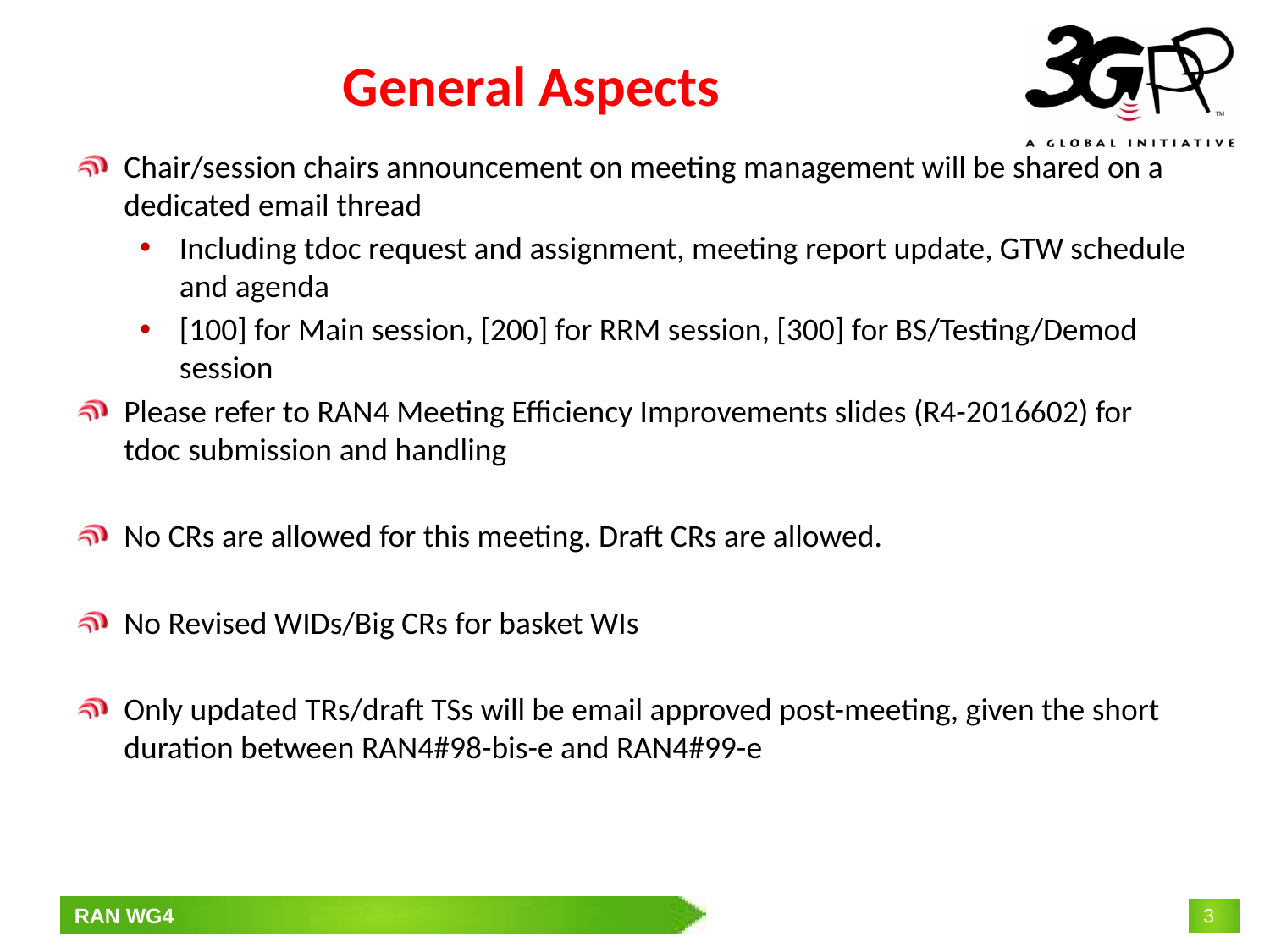

# General Aspects
Chair/session chairs announcement on meeting management will be shared on a dedicated email thread
Including tdoc request and assignment, meeting report update, GTW schedule and agenda
[100] for Main session, [200] for RRM session, [300] for BS/Testing/Demod session
Please refer to RAN4 Meeting Efficiency Improvements slides (R4-2016602) for tdoc submission and handling

No CRs are allowed for this meeting. Draft CRs are allowed.

No Revised WIDs/Big CRs for basket WIs

Only updated TRs/draft TSs will be email approved post-meeting, given the short duration between RAN4#98-bis-e and RAN4#99-e